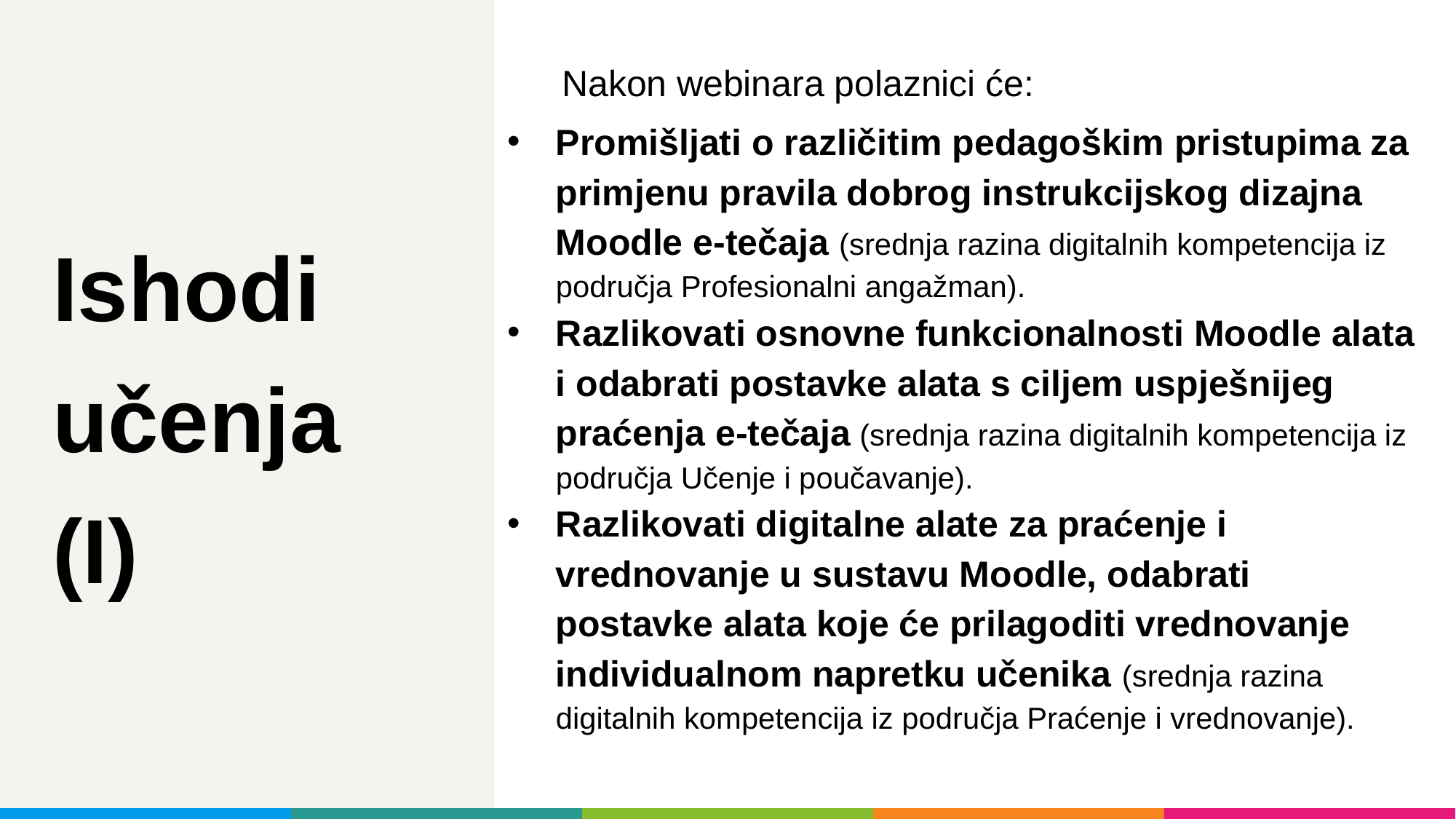

Nakon webinara polaznici će:
Promišljati o različitim pedagoškim pristupima za primjenu pravila dobrog instrukcijskog dizajna Moodle e-tečaja (srednja razina digitalnih kompetencija iz područja Profesionalni angažman).
Razlikovati osnovne funkcionalnosti Moodle alata i odabrati postavke alata s ciljem uspješnijeg praćenja e-tečaja (srednja razina digitalnih kompetencija iz područja Učenje i poučavanje).
Razlikovati digitalne alate za praćenje i vrednovanje u sustavu Moodle, odabrati postavke alata koje će prilagoditi vrednovanje individualnom napretku učenika (srednja razina digitalnih kompetencija iz područja Praćenje i vrednovanje).
# Ishodi učenja (I)